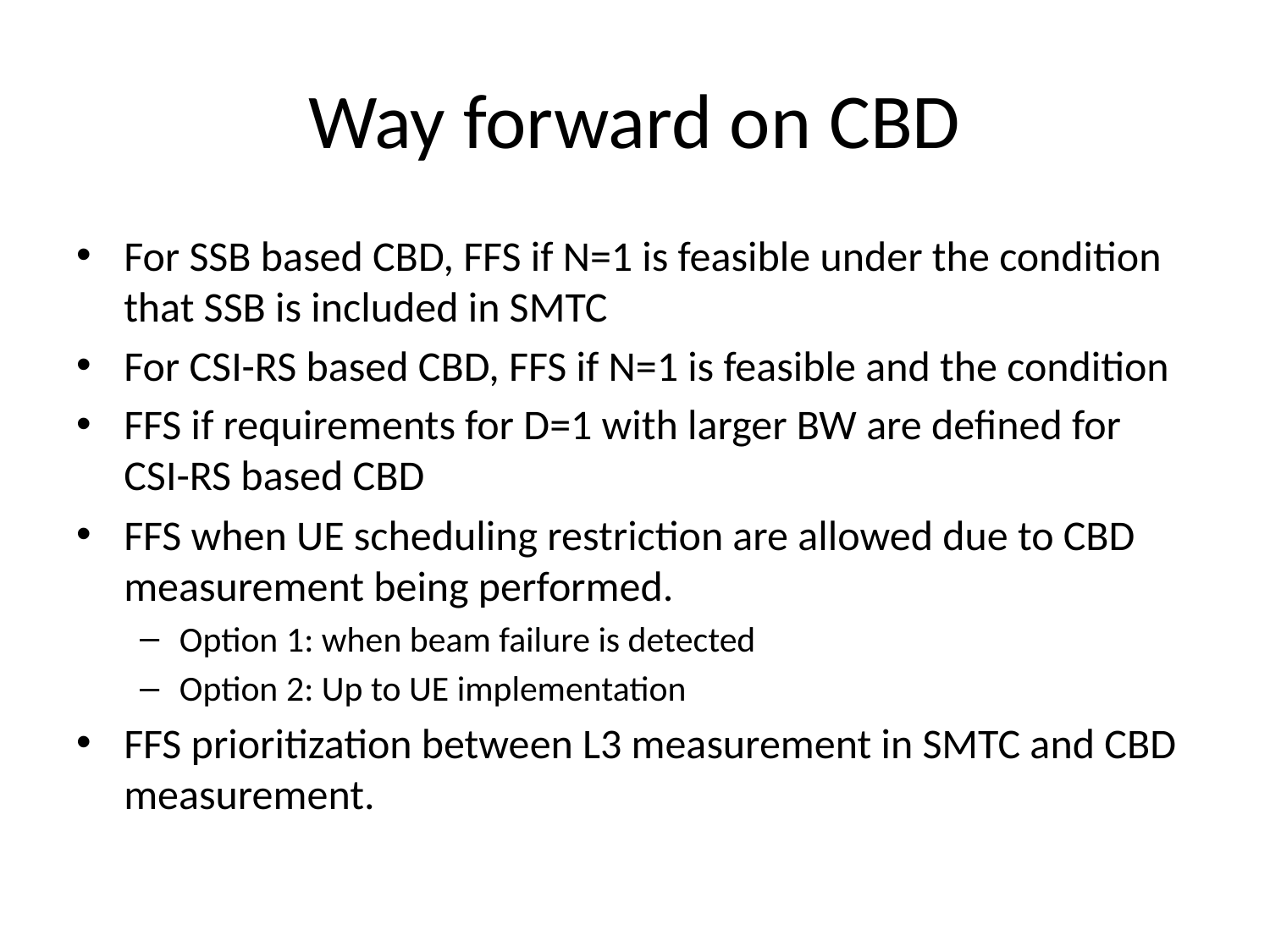

# Way forward on CBD
For SSB based CBD, FFS if N=1 is feasible under the condition that SSB is included in SMTC
For CSI-RS based CBD, FFS if N=1 is feasible and the condition
FFS if requirements for D=1 with larger BW are defined for CSI-RS based CBD
FFS when UE scheduling restriction are allowed due to CBD measurement being performed.
Option 1: when beam failure is detected
Option 2: Up to UE implementation
FFS prioritization between L3 measurement in SMTC and CBD measurement.